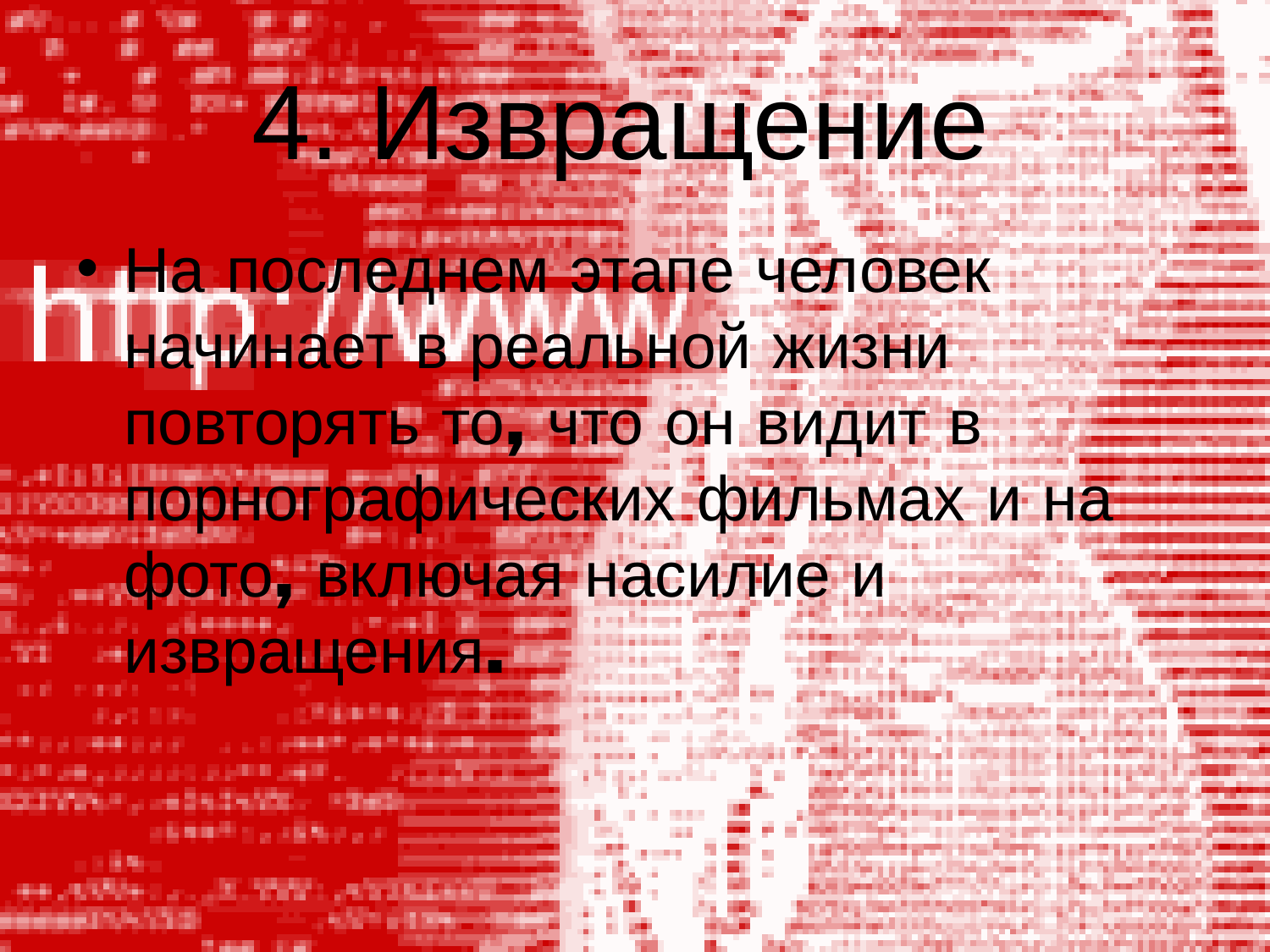

# 4. Извращение
На последнем этапе человек начинает в реальной жизни повторять то, что он видит в порнографических фильмах и на фото, включая насилие и извращения.